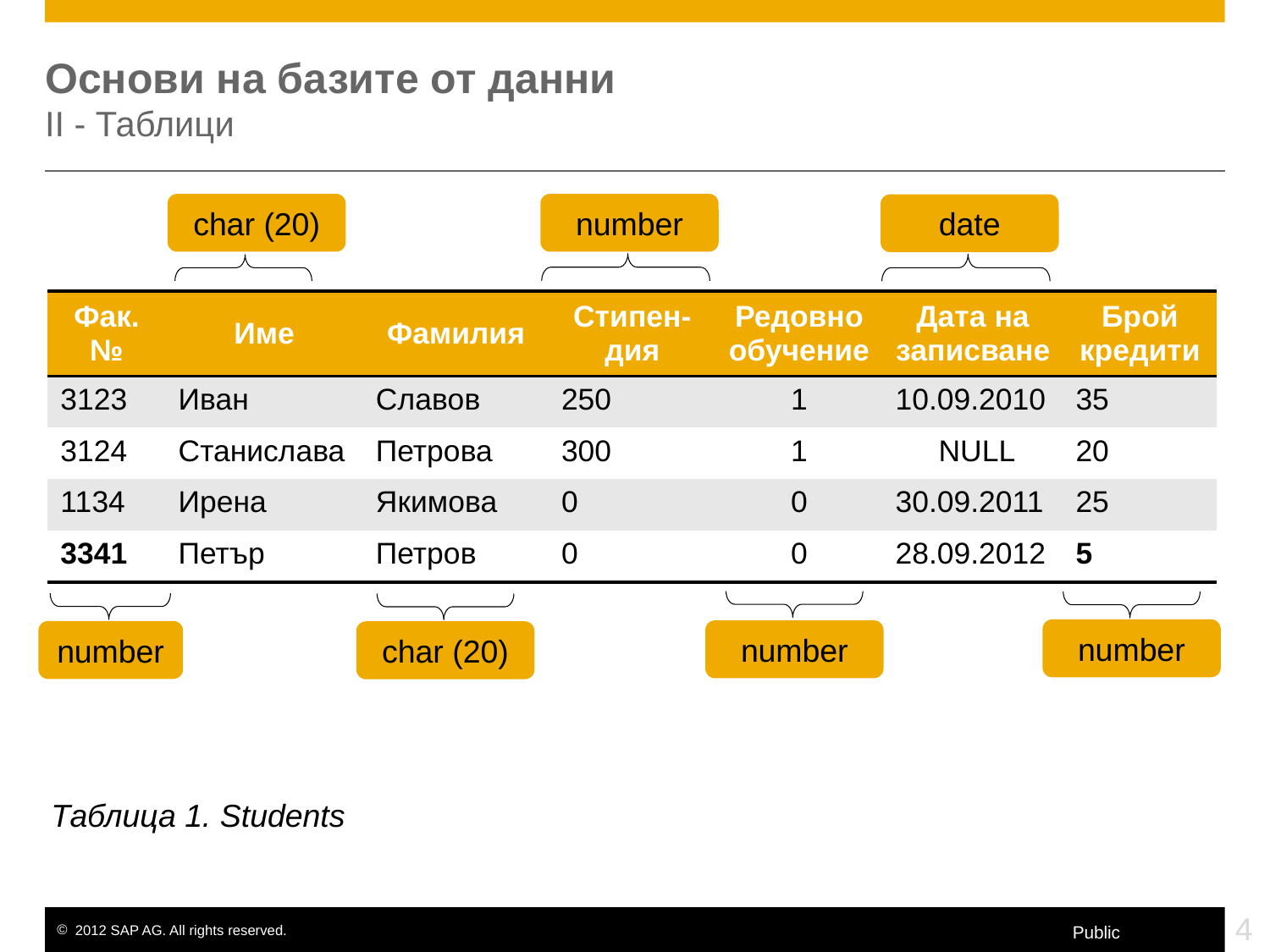

# Основи на базите от данни II - Таблици

char (20)
number
date

number
number
number
char (20)

| Фак. № | Име | Фамилия | Стипен-дия | Редовно обучение | Дата на записване | Брой кредити |
| --- | --- | --- | --- | --- | --- | --- |
| 3123 | Иван | Славов | 250 | 1 | 10.09.2010 | 35 |
| 3124 | Станислава | Петрова | 300 | 1 | NULL | 20 |
| 1134 | Ирена | Якимова | 0 | 0 | 30.09.2011 | 25 |
| 3341 | Петър | Петров | 0 | 0 | 28.09.2012 | 5 |
Таблица 1. Students
4